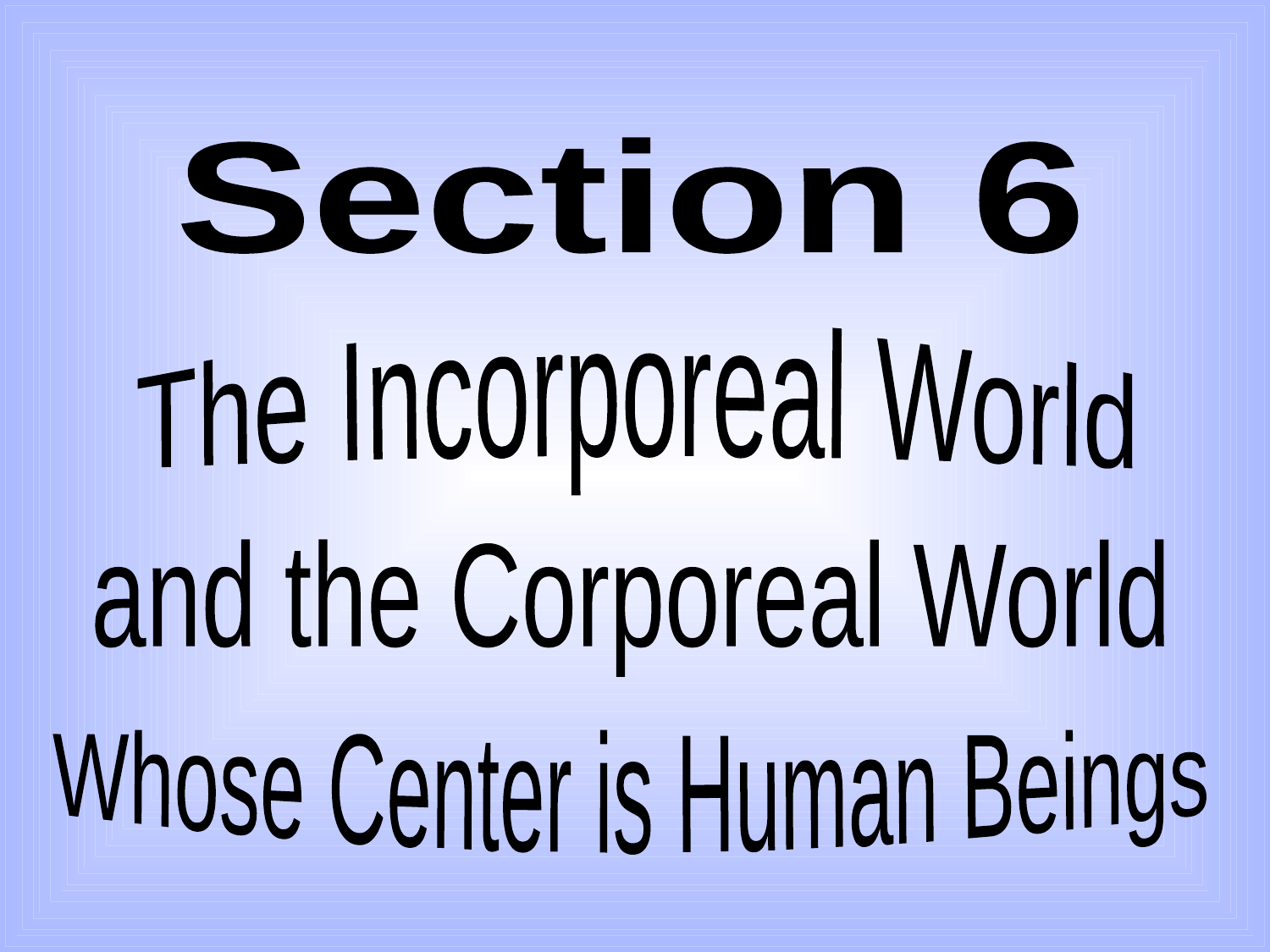

Section 6
The Incorporeal World
and the Corporeal World
Whose Center is Human Beings